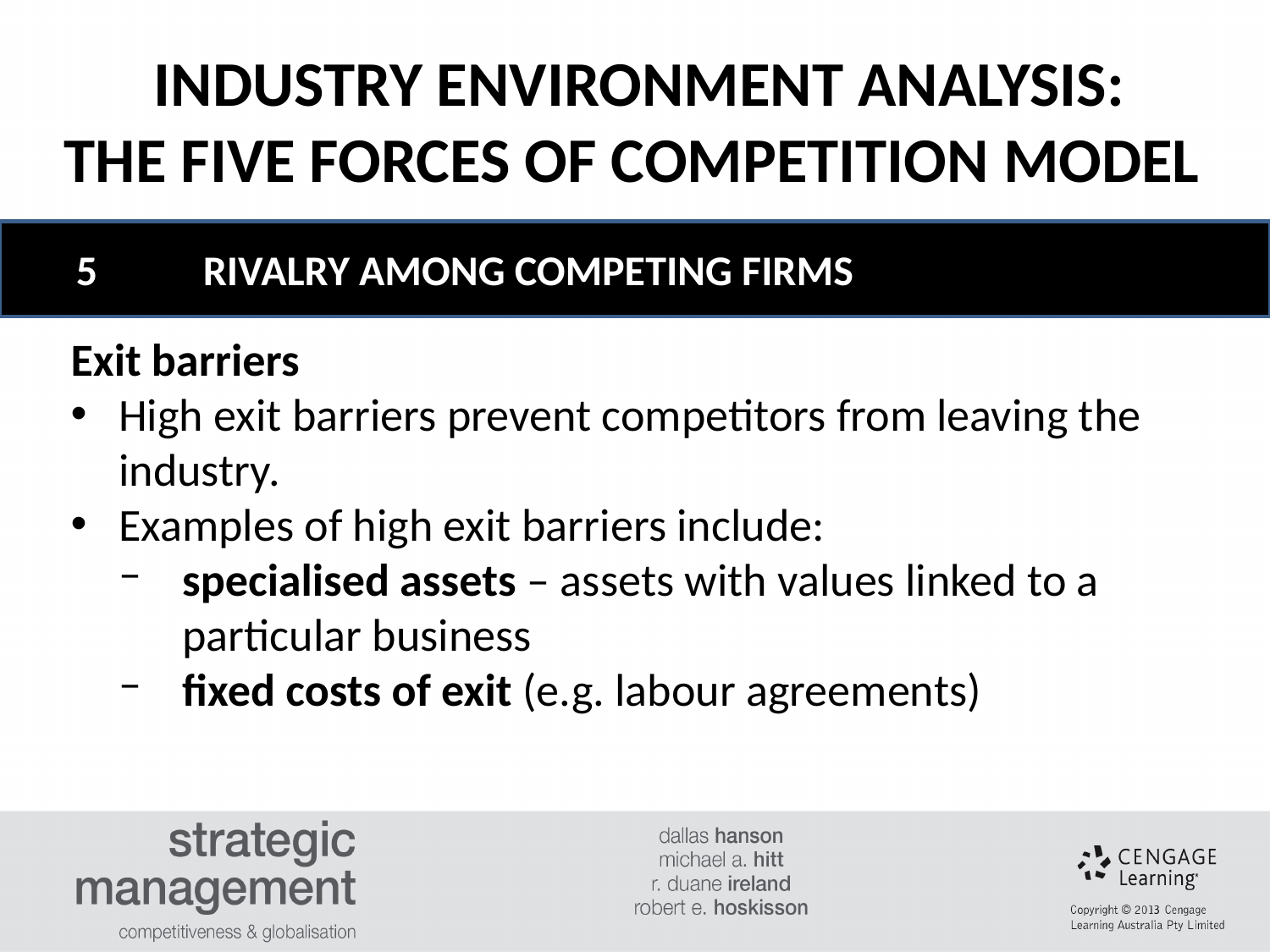

INDUSTRY ENVIRONMENT ANALYSIS:
THE FIVE FORCES OF COMPETITION MODEL
#

5	RIVALRY AMONG COMPETING FIRMS
Exit barriers
High exit barriers prevent competitors from leaving the industry.
Examples of high exit barriers include:
specialised assets – assets with values linked to a particular business
fixed costs of exit (e.g. labour agreements)